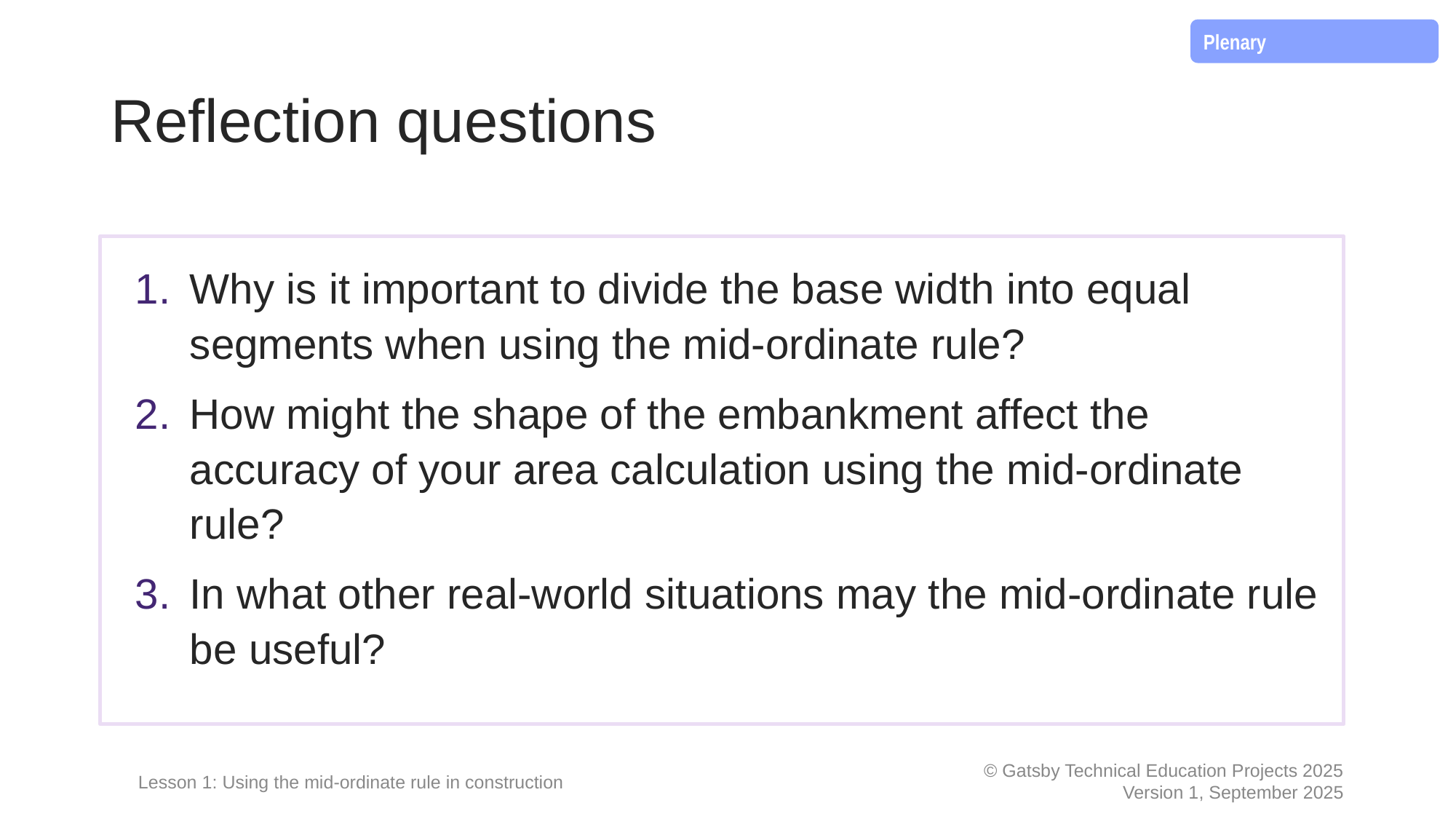

Plenary
# Reflection questions
Why is it important to divide the base width into equal segments when using the mid-ordinate rule?
How might the shape of the embankment affect the accuracy of your area calculation using the mid-ordinate rule?
In what other real-world situations may the mid-ordinate rule be useful?
Lesson 1: Using the mid-ordinate rule in construction